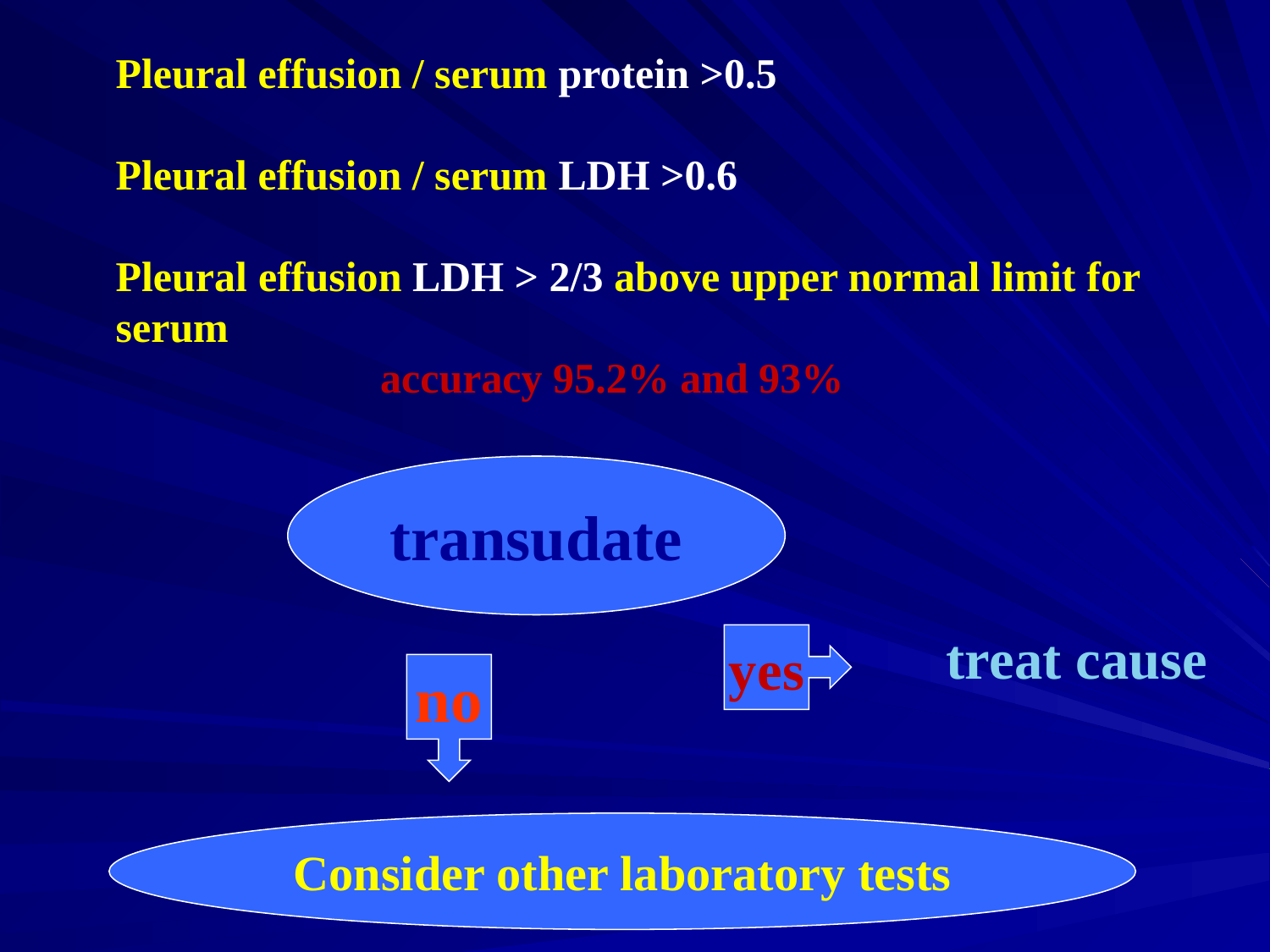

Pleural effusion / serum protein >0.5

Pleural effusion / serum LDH >0.6

Pleural effusion LDH > 2/3 above upper normal limit for serum
                         accuracy 95.2% and 93%
transudate
  treat cause
yes
no
Consider other laboratory tests